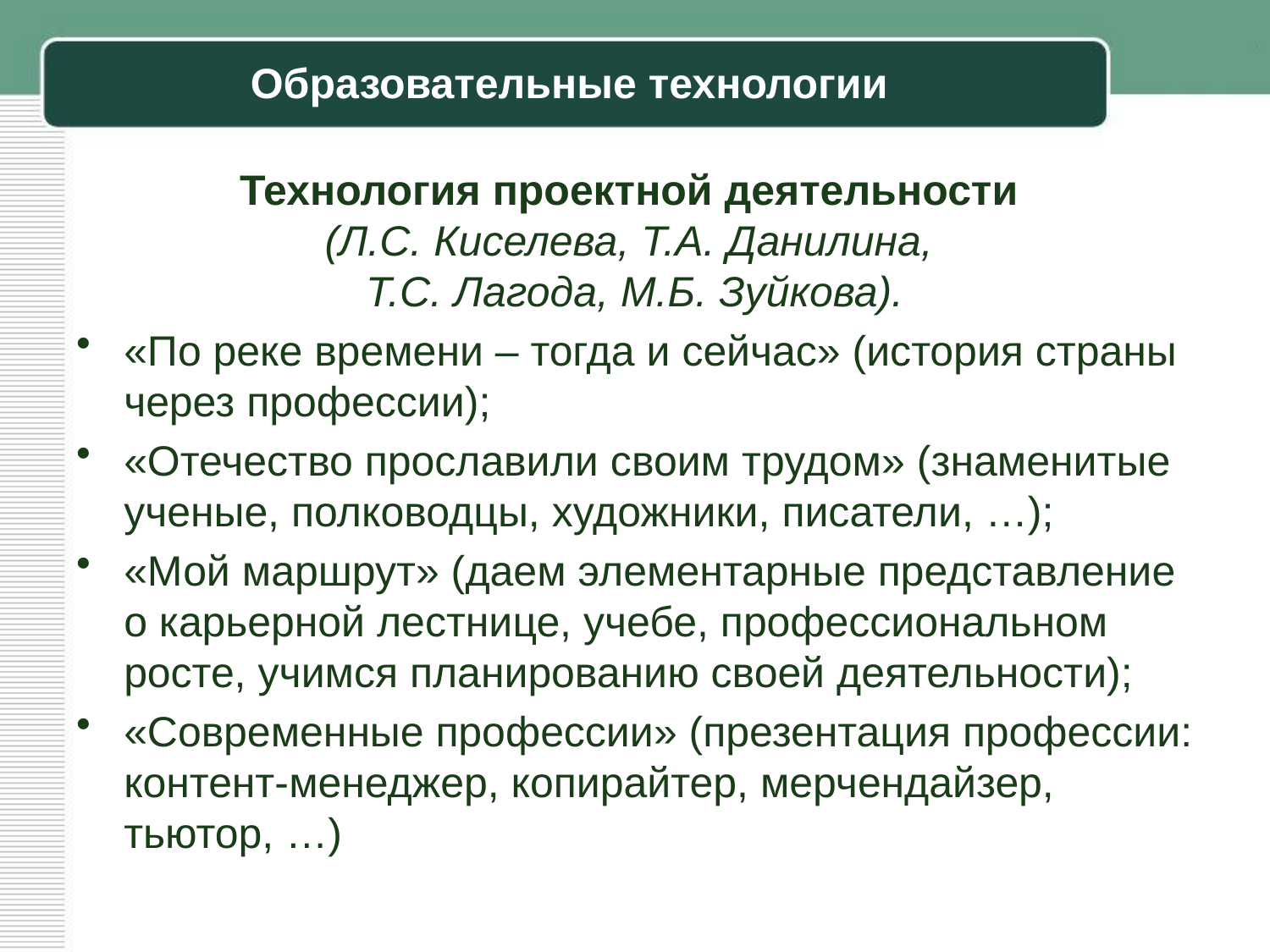

# Образовательные технологии
Технология проектной деятельности
(Л.С. Киселева, Т.А. Данилина,
Т.С. Лагода, М.Б. Зуйкова).
«По реке времени – тогда и сейчас» (история страны через профессии);
«Отечество прославили своим трудом» (знаменитые ученые, полководцы, художники, писатели, …);
«Мой маршрут» (даем элементарные представление о карьерной лестнице, учебе, профессиональном росте, учимся планированию своей деятельности);
«Современные профессии» (презентация профессии: контент-менеджер, копирайтер, мерчендайзер, тьютор, …)